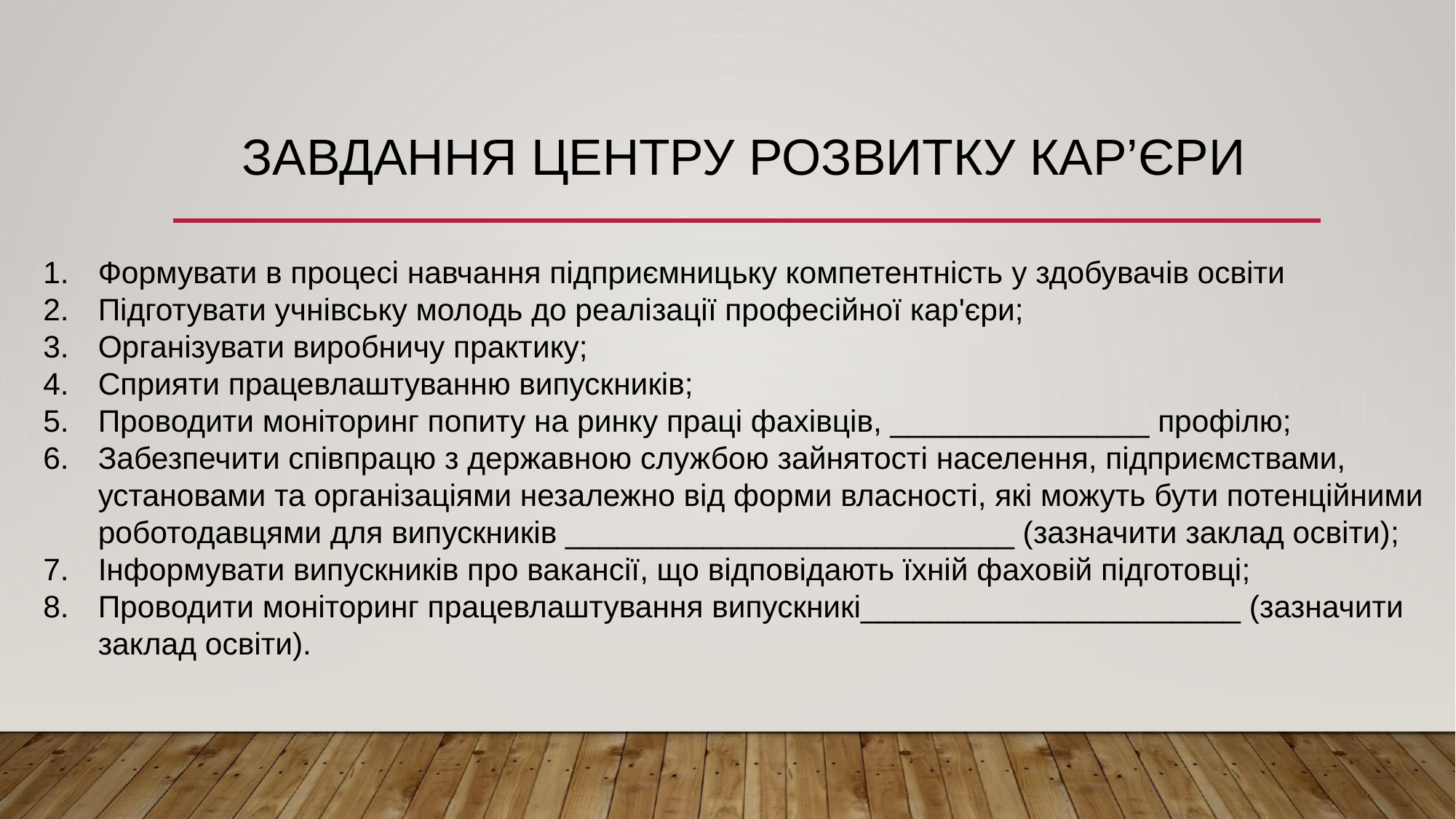

ЗАВДАННЯ ЦЕНТРУ РОЗВИТКУ КАР’ЄРИ

Формувати в процесі навчання підприємницьку компетентність у здобувачів освіти
Підготувати учнівську молодь до реалізації професійної кар'єри;
Організувати виробничу практику;
Сприяти працевлаштуванню випускників;
Проводити моніторинг попиту на ринку праці фахівців, _______________ профілю;
Забезпечити співпрацю з державною службою зайнятості населення, підприємствами, установами та організаціями незалежно від форми власності, які можуть бути потенційними роботодавцями для випускників __________________________ (зазначити заклад освіти);
Інформувати випускників про вакансії, що відповідають їхній фаховій підготовці;
Проводити моніторинг працевлаштування випускникі______________________ (зазначити заклад освіти).